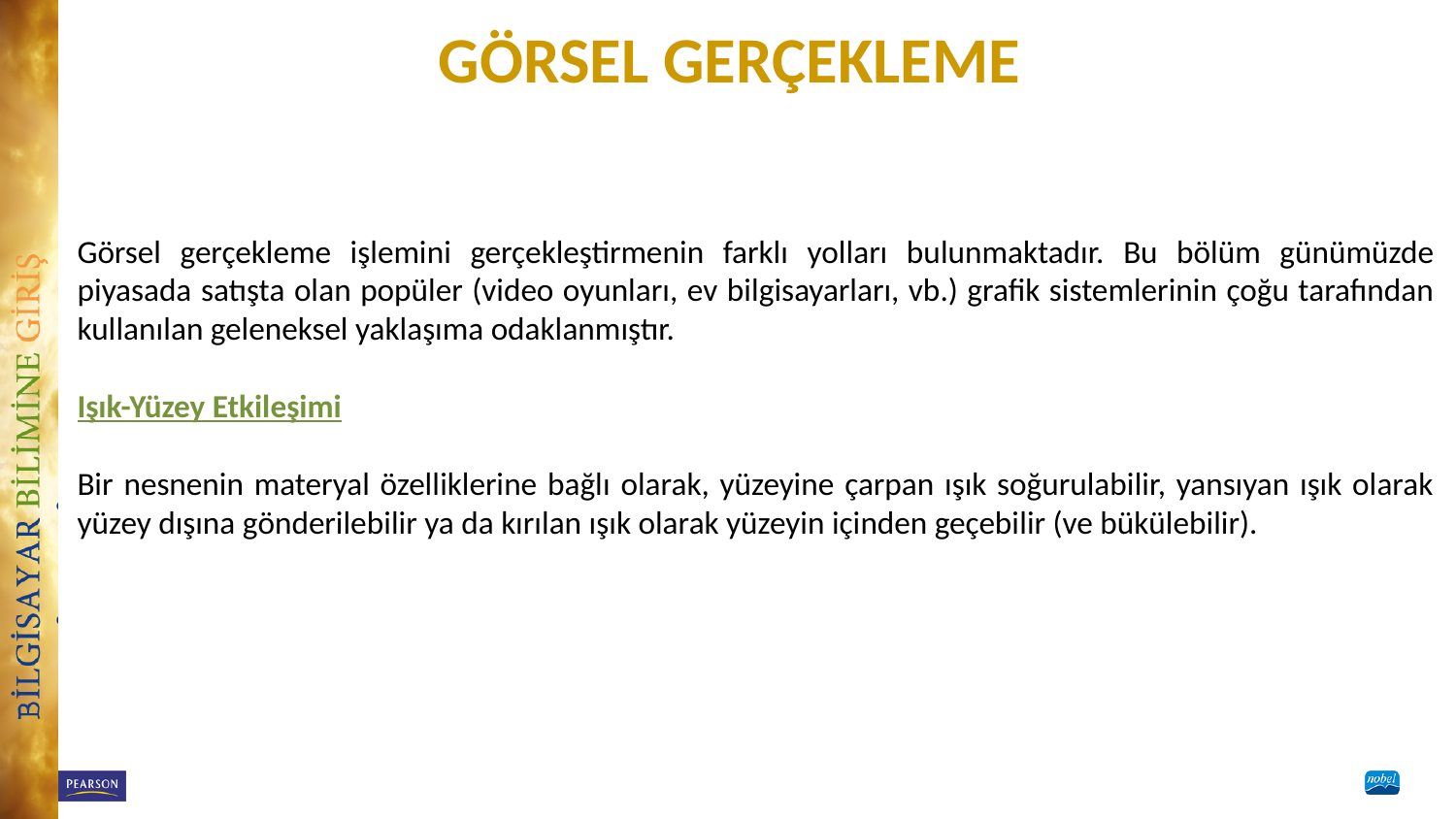

# GÖRSEL GERÇEKLEME
Görsel gerçekleme işlemini gerçekleştirmenin farklı yolları bulunmaktadır. Bu bölüm günümüzde piyasada satışta olan popüler (video oyunları, ev bilgisayarları, vb.) grafik sistemlerinin çoğu tarafından kullanılan geleneksel yaklaşıma odaklanmıştır.

Işık-Yüzey Etkileşimi

Bir nesnenin materyal özelliklerine bağlı olarak, yüzeyine çarpan ışık soğurulabilir, yansıyan ışık olarak yüzey dışına gönderilebilir ya da kırılan ışık olarak yüzeyin içinden geçebilir (ve bükülebilir).